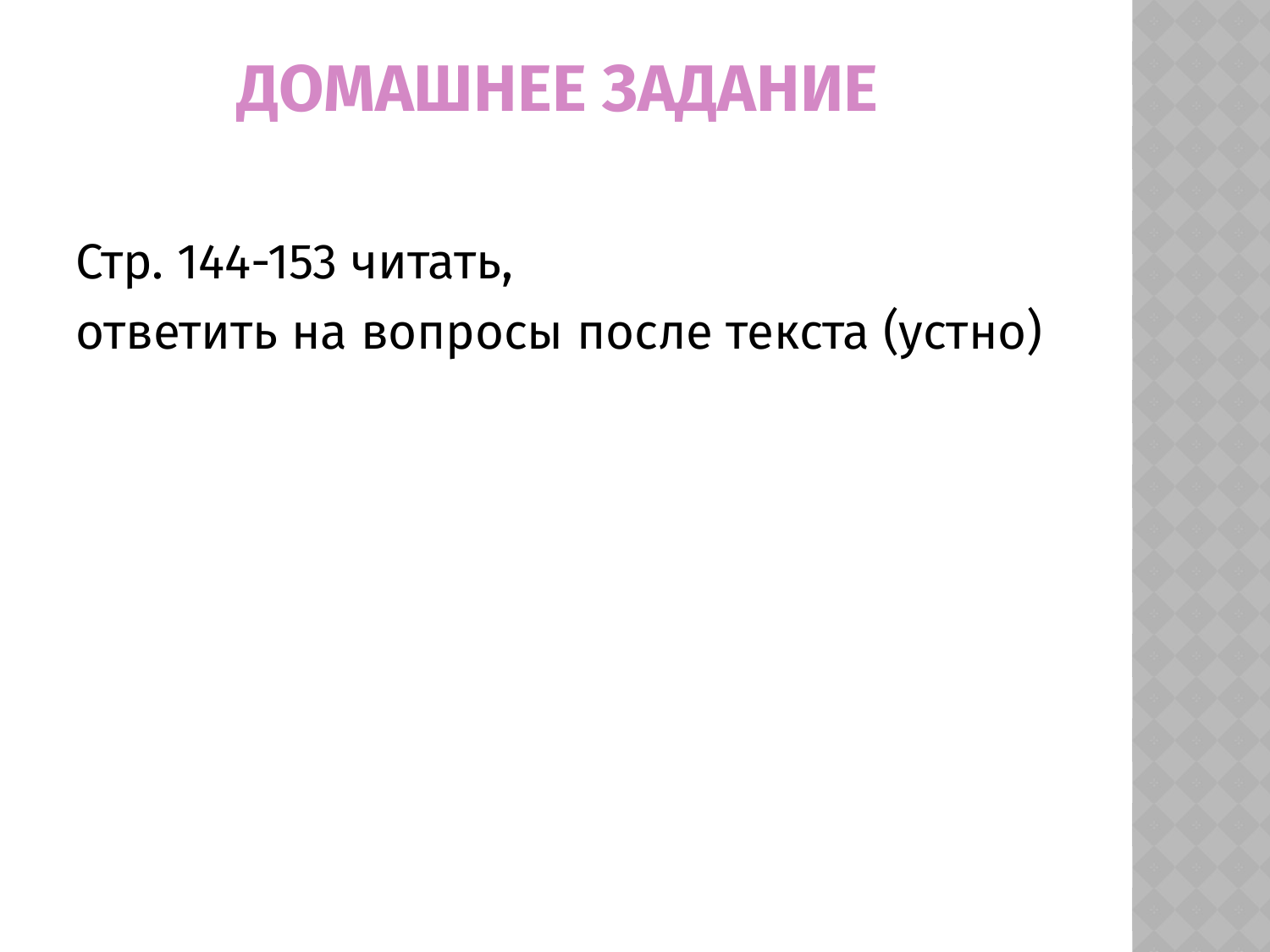

# Домашнее задание
Стр. 144-153 читать,
ответить на вопросы после текста (устно)